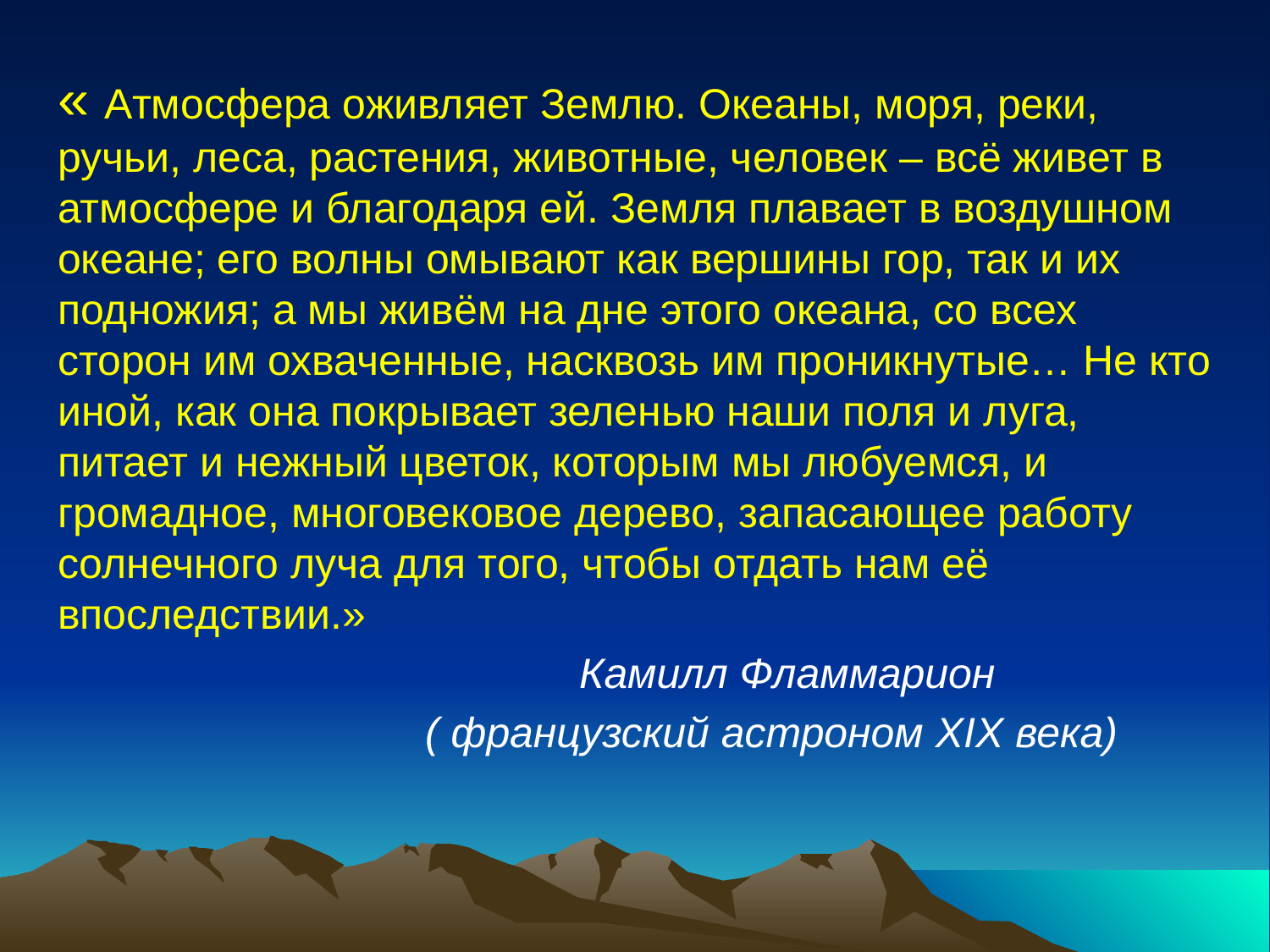

« Атмосфера оживляет Землю. Океаны, моря, реки, ручьи, леса, растения, животные, человек – всё живет в атмосфере и благодаря ей. Земля плавает в воздушном океане; его волны омывают как вершины гор, так и их подножия; а мы живём на дне этого океана, со всех сторон им охваченные, насквозь им проникнутые… Не кто иной, как она покрывает зеленью наши поля и луга, питает и нежный цветок, которым мы любуемся, и громадное, многовековое дерево, запасающее работу солнечного луча для того, чтобы отдать нам её впоследствии.»
                                            Камилл Фламмарион
                               ( французский астроном XIX века)